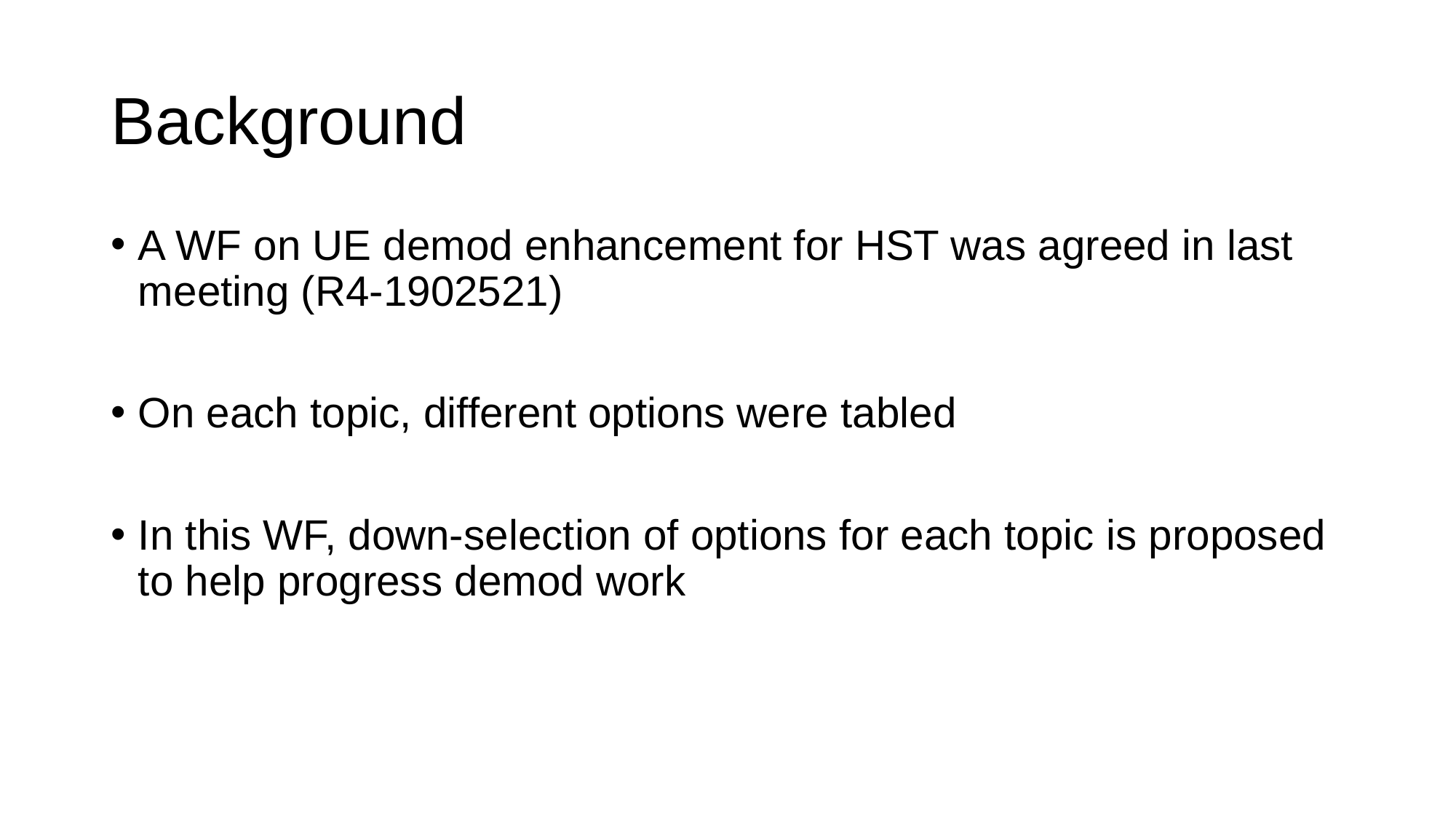

# Background
A WF on UE demod enhancement for HST was agreed in last meeting (R4-1902521)

On each topic, different options were tabled

In this WF, down-selection of options for each topic is proposed to help progress demod work